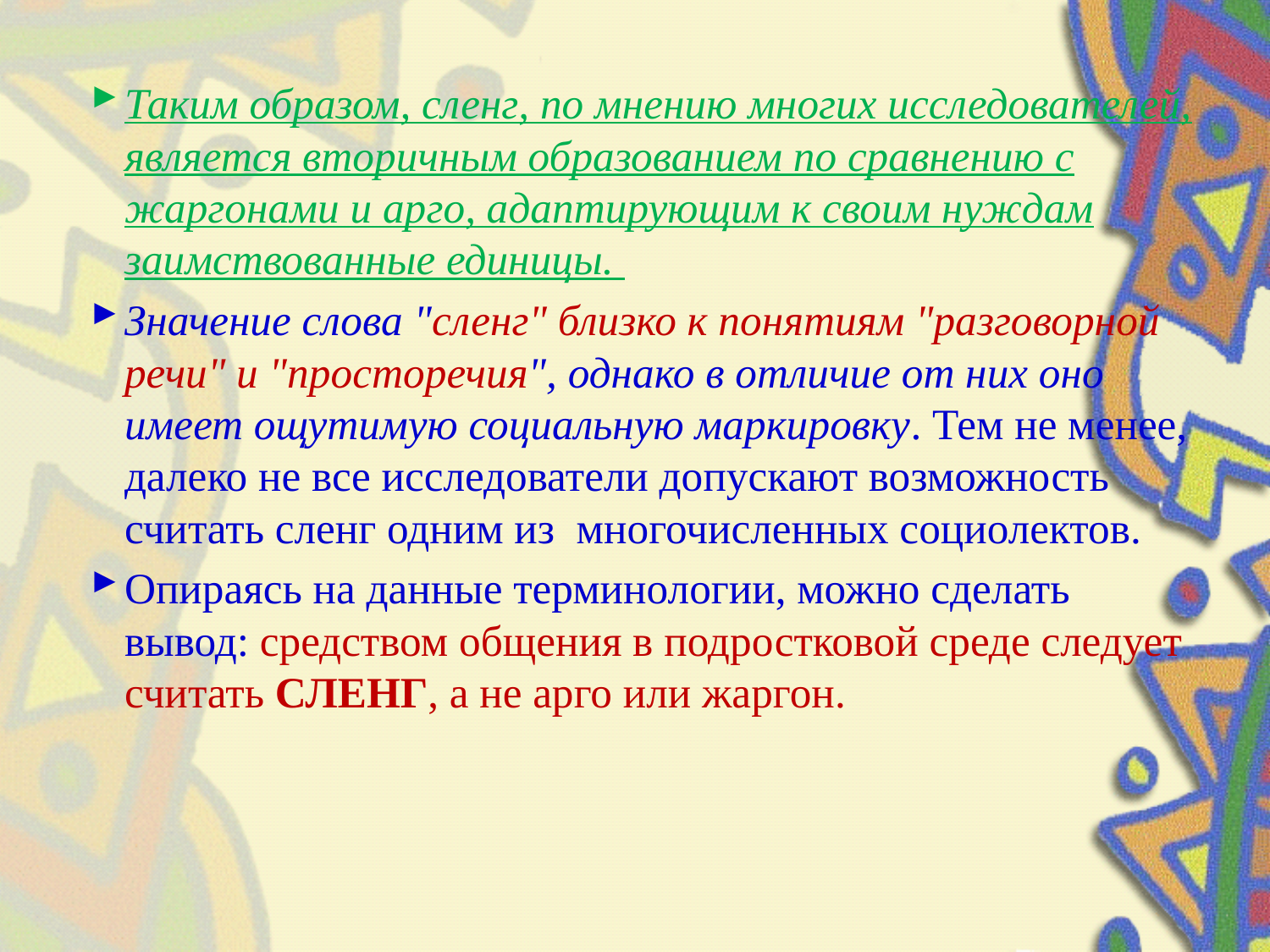

Таким образом, сленг, по мнению многих исследователей, является вторичным образованием по сравнению с жаргонами и арго, адаптирующим к своим нуждам заимствованные единицы.
Значение слова "сленг" близко к понятиям "разговорной речи" и "просторечия", однако в отличие от них оно имеет ощутимую социальную маркировку. Тем не менее, далеко не все исследователи допускают возможность считать сленг одним из  многочисленных социолектов.
Опираясь на данные терминологии, можно сделать вывод: средством общения в подростковой среде следует считать СЛЕНГ, а не арго или жаргон.